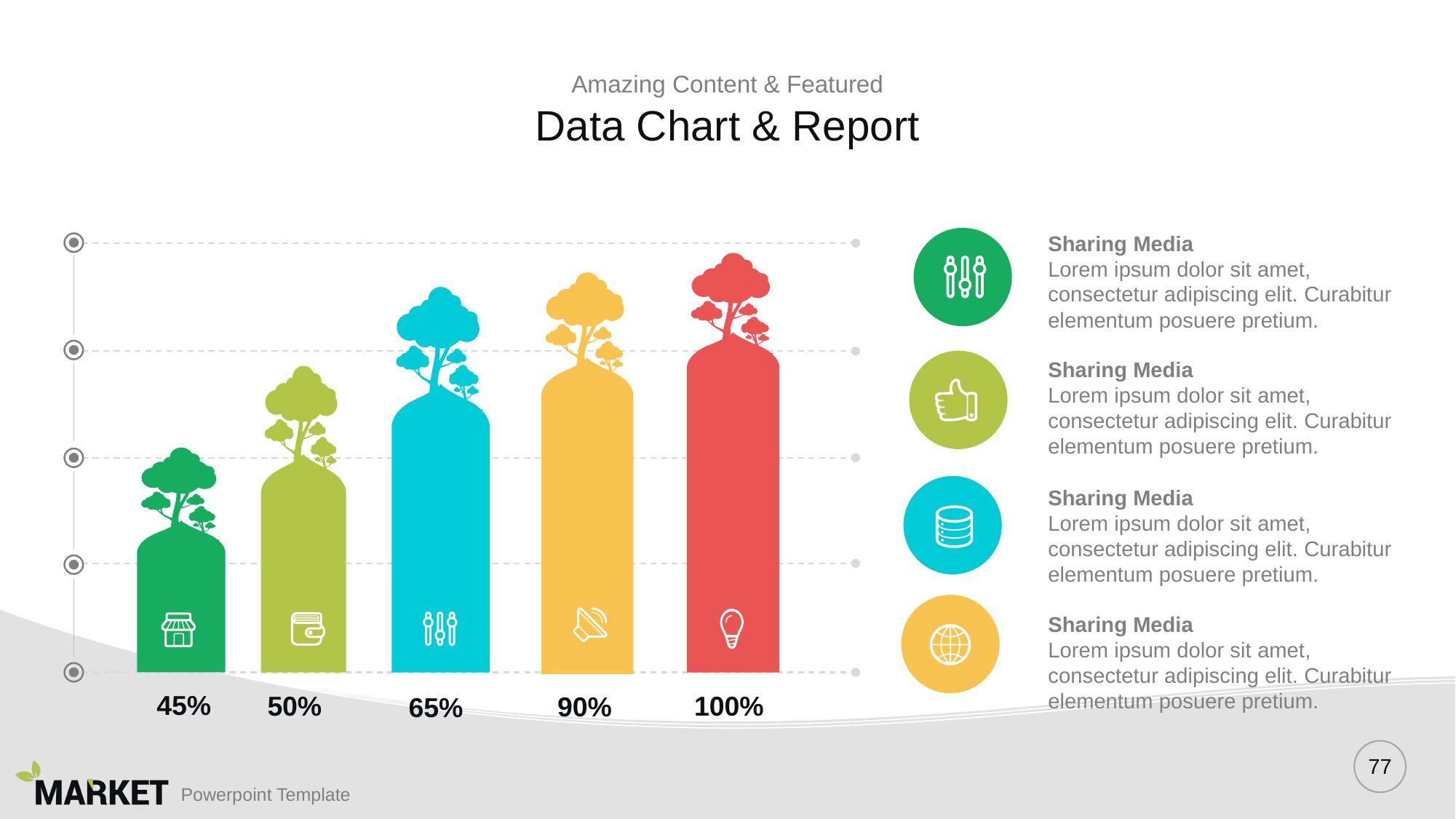

Amazing Content & Featured
# Data Chart & Report
Sharing Media
Lorem ipsum dolor sit amet, consectetur adipiscing elit. Curabitur elementum posuere pretium.

Sharing Media
Lorem ipsum dolor sit amet, consectetur adipiscing elit. Curabitur elementum posuere pretium.

Sharing Media
Lorem ipsum dolor sit amet, consectetur adipiscing elit. Curabitur elementum posuere pretium.

Sharing Media
Lorem ipsum dolor sit amet, consectetur adipiscing elit. Curabitur elementum posuere pretium.

45%
50%
100%
90%
65%